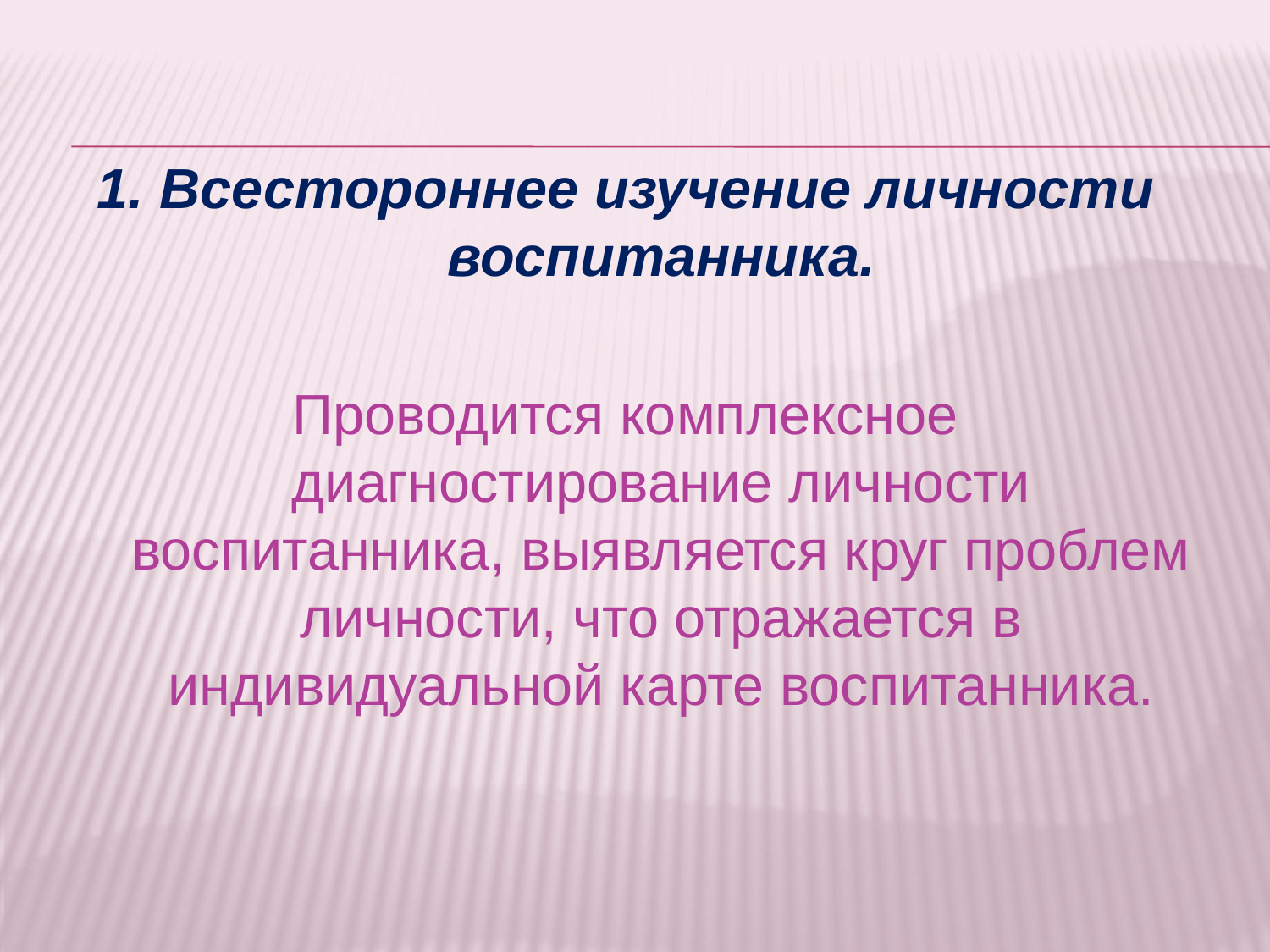

1. Всестороннее изучение личности воспитанника.

Проводится комплексное диагностирование личности воспитанника, выявляется круг проблем личности, что отражается в индивидуальной карте воспитанника.